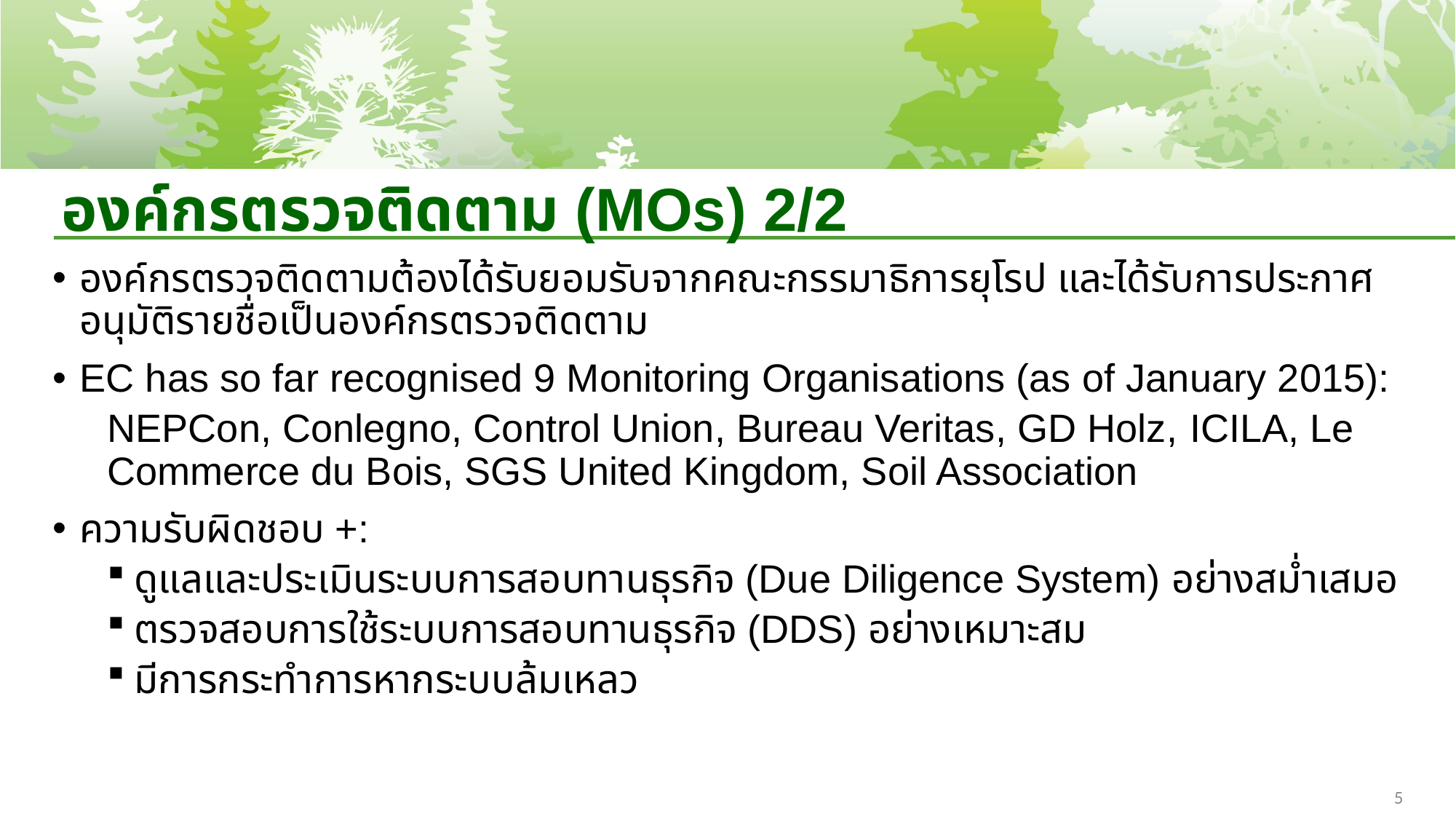

# องค์กรตรวจติดตาม (MOs) 2/2
องค์กรตรวจติดตามต้องได้รับยอมรับจากคณะกรรมาธิการยุโรป และได้รับการประกาศอนุมัติรายชื่อเป็นองค์กรตรวจติดตาม
EC has so far recognised 9 Monitoring Organisations (as of January 2015):
NEPCon, Conlegno, Control Union, Bureau Veritas, GD Holz, ICILA, Le Commerce du Bois, SGS United Kingdom, Soil Association
ความรับผิดชอบ +:
ดูแลและประเมินระบบการสอบทานธุรกิจ (Due Diligence System) อย่างสม่ำเสมอ
ตรวจสอบการใช้ระบบการสอบทานธุรกิจ (DDS) อย่างเหมาะสม
มีการกระทำการหากระบบล้มเหลว

5